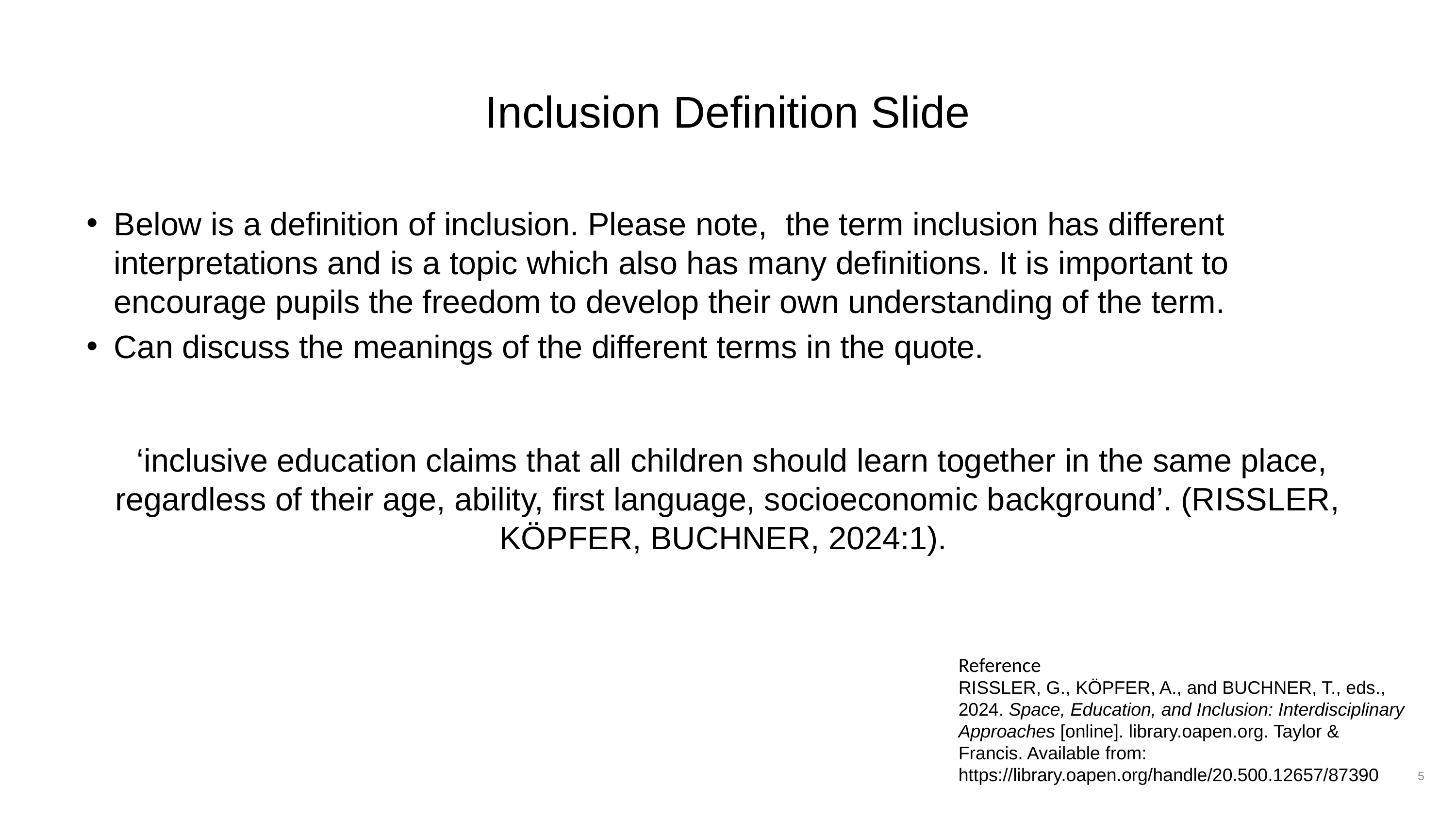

# Inclusion Definition Slide
Below is a definition of inclusion. Please note,  the term inclusion has different interpretations and is a topic which also has many definitions. It is important to encourage pupils the freedom to develop their own understanding of the term.
Can discuss the meanings of the different terms in the quote.

 ‘inclusive education claims that all children should learn together in the same place, regardless of their age, ability, first language, socioeconomic background’. (RISSLER, KÖPFER, BUCHNER, 2024:1).
Reference
RISSLER, G., KÖPFER, A., and BUCHNER, T., eds., 2024. Space, Education, and Inclusion: Interdisciplinary Approaches [online]. library.oapen.org. Taylor & Francis. Available from: https://library.oapen.org/handle/20.500.12657/87390
5